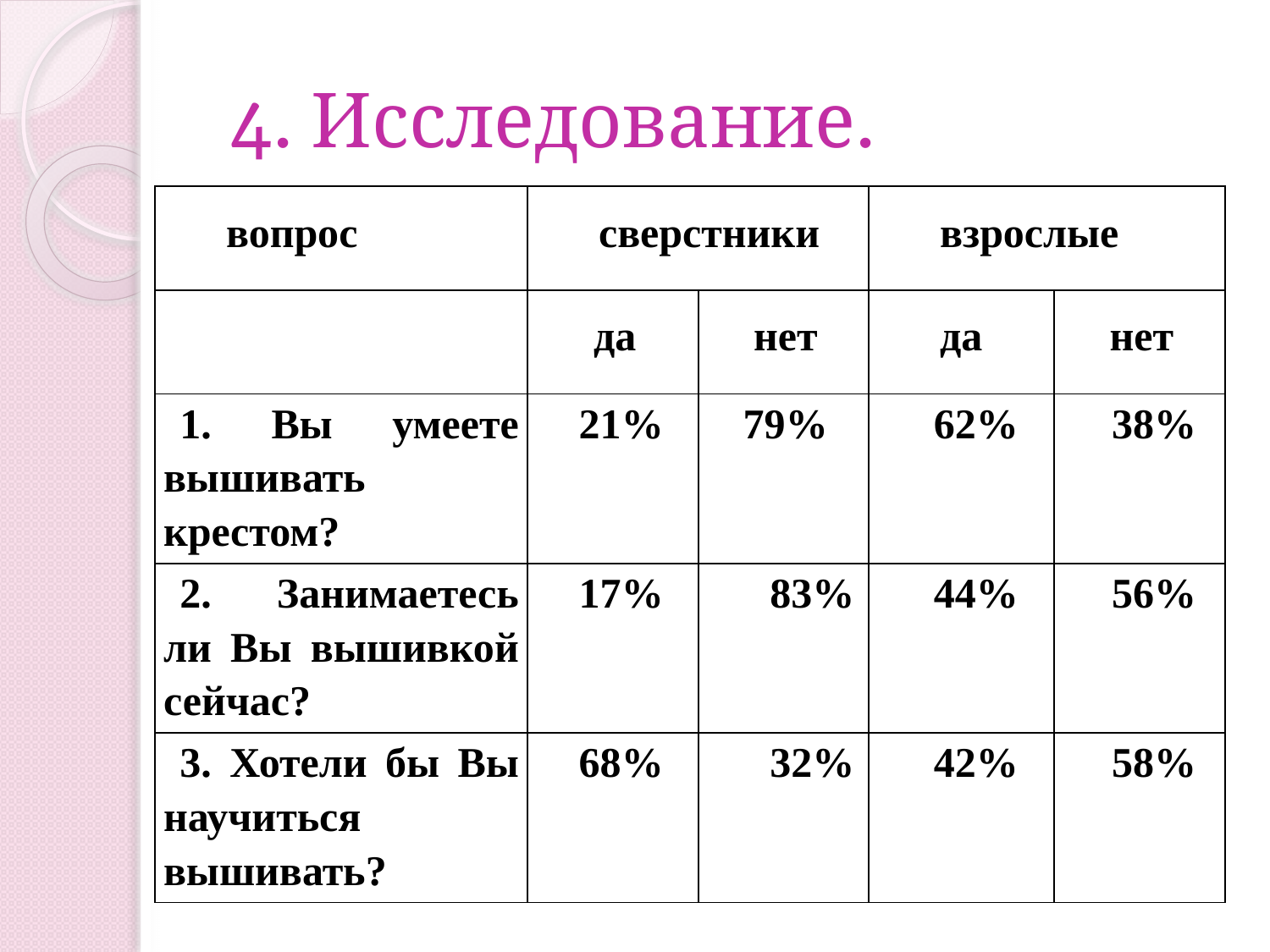

# 4. Исследование.
| вопрос | сверстники |  | взрослые |  |
| --- | --- | --- | --- | --- |
|  | да | нет | да | нет |
| 1. Вы умеете вышивать крестом? | 21% | 79% | 62% | 38% |
| 2. Занимаетесь ли Вы вышивкой сейчас? | 17% | 83% | 44% | 56% |
| 3. Хотели бы Вы научиться вышивать? | 68% | 32% | 42% | 58% |